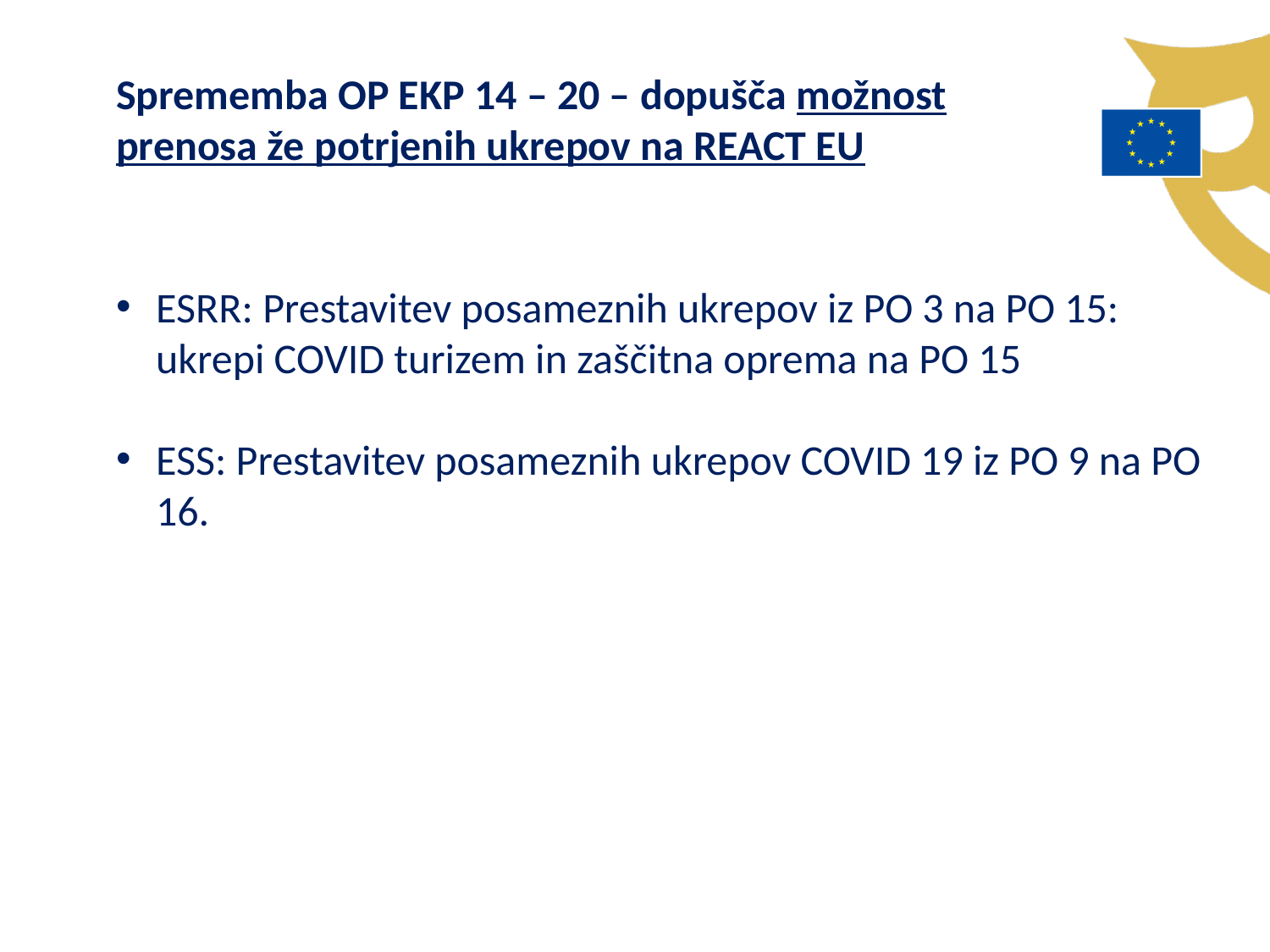

Sprememba OP EKP 14 – 20 – dopušča možnost prenosa že potrjenih ukrepov na REACT EU
ESRR: Prestavitev posameznih ukrepov iz PO 3 na PO 15: ukrepi COVID turizem in zaščitna oprema na PO 15

ESS: Prestavitev posameznih ukrepov COVID 19 iz PO 9 na PO 16.